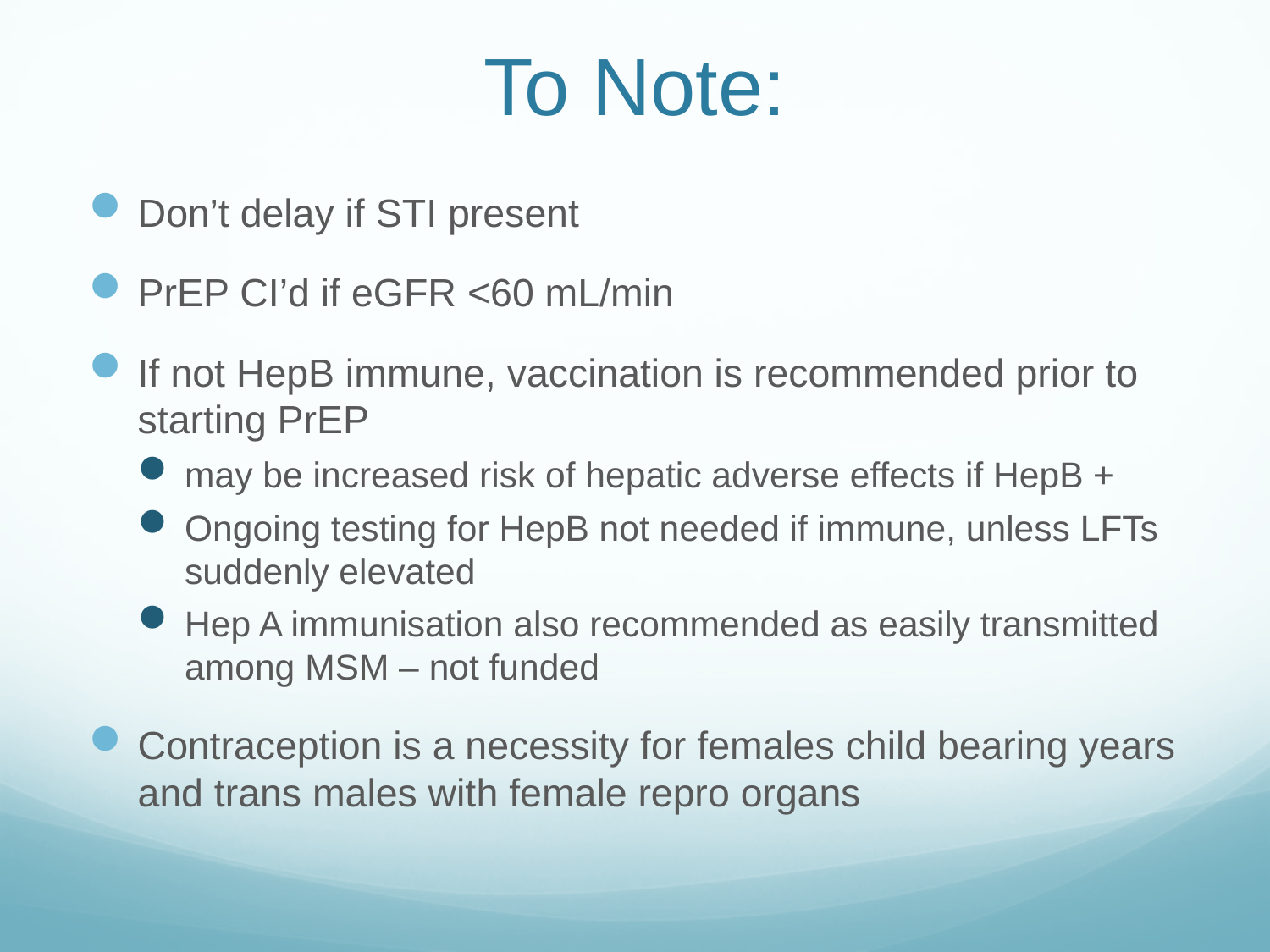

# To Note:
Don’t delay if STI present
PrEP CI’d if eGFR <60 mL/min
If not HepB immune, vaccination is recommended prior to starting PrEP
may be increased risk of hepatic adverse effects if HepB +
Ongoing testing for HepB not needed if immune, unless LFTs suddenly elevated
Hep A immunisation also recommended as easily transmitted among MSM – not funded
Contraception is a necessity for females child bearing years and trans males with female repro organs